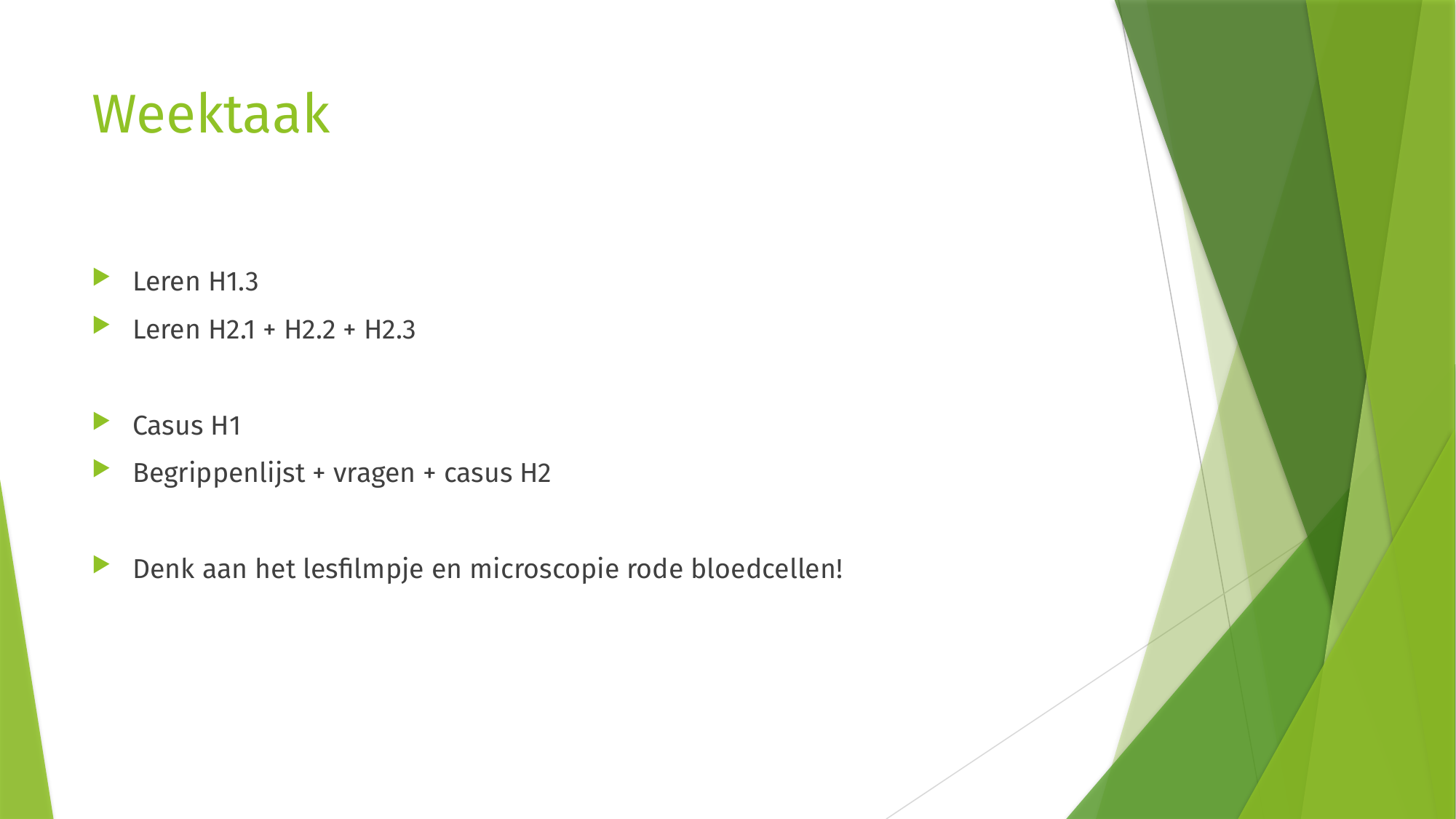

# Weektaak
Leren H1.3
Leren H2.1 + H2.2 + H2.3

Casus H1
Begrippenlijst + vragen + casus H2

Denk aan het lesfilmpje en microscopie rode bloedcellen!